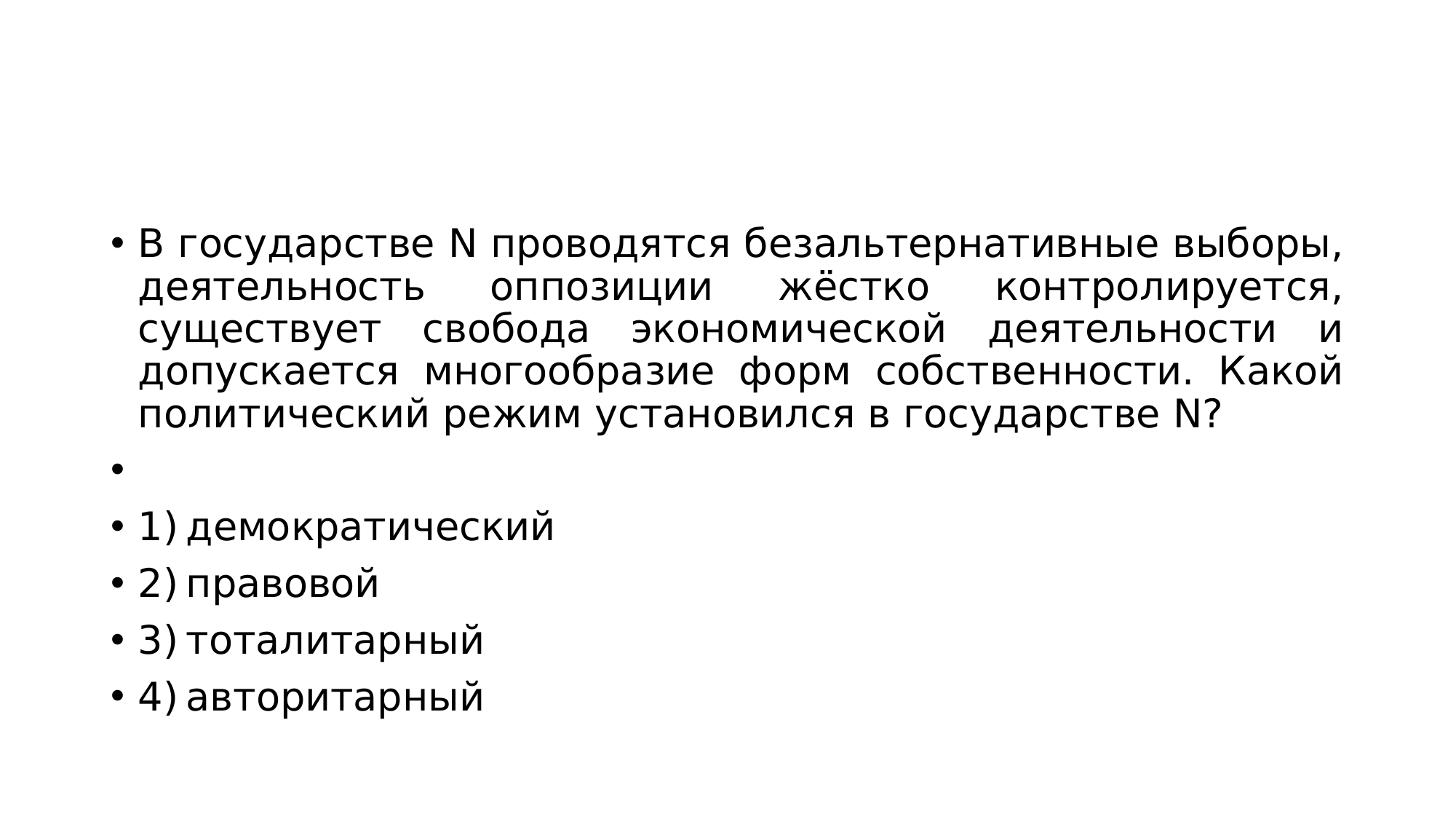

#
В государстве N проводятся безальтернативные выборы, деятельность оппозиции жёстко контролируется, существует свобода экономической деятельности и допускается многообразие форм собственности. Какой политический режим установился в государстве N?

1) демократический
2) правовой
3) тоталитарный
4) авторитарный